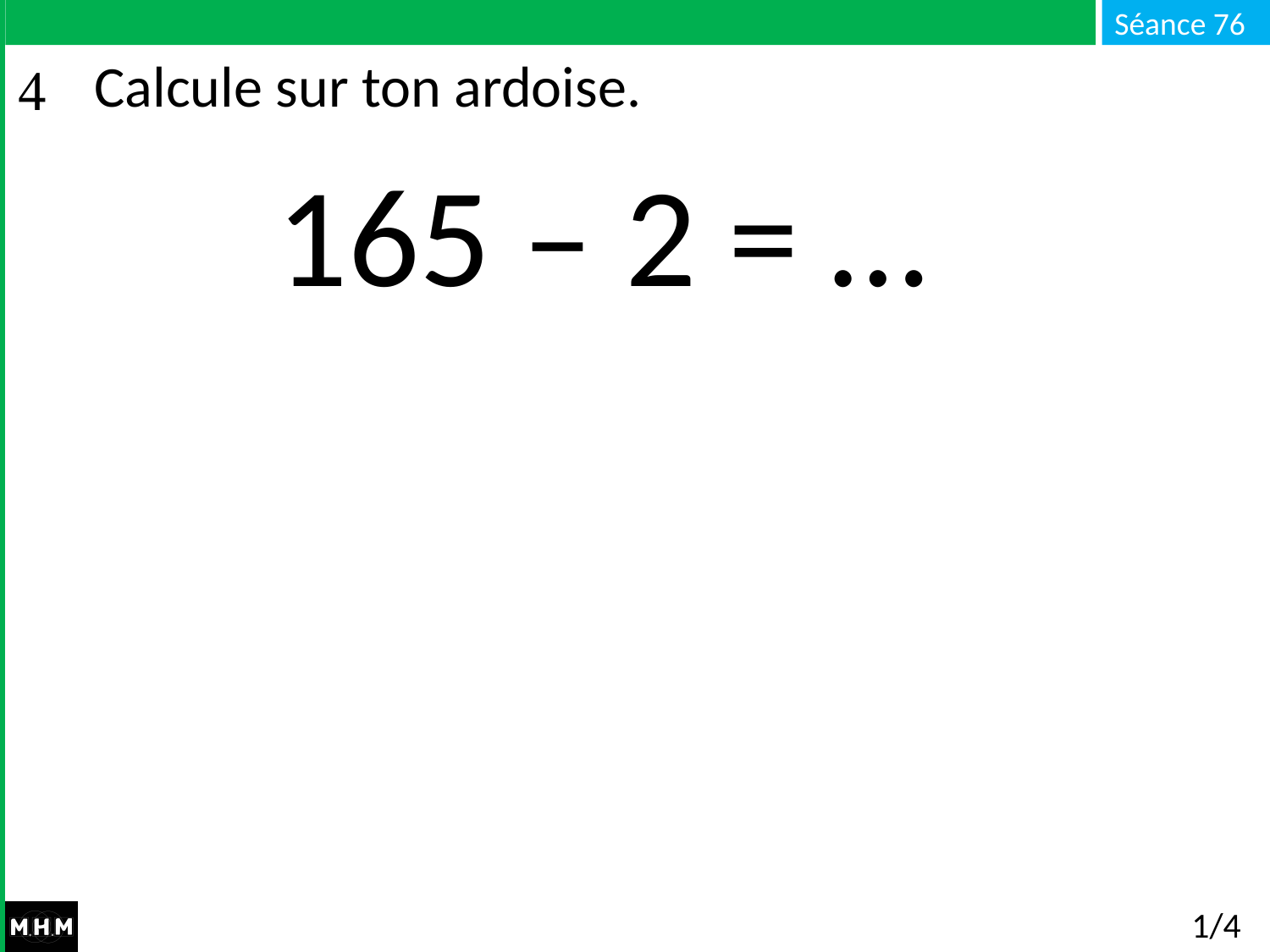

# Calcule sur ton ardoise.
165 – 2 = …
1/4